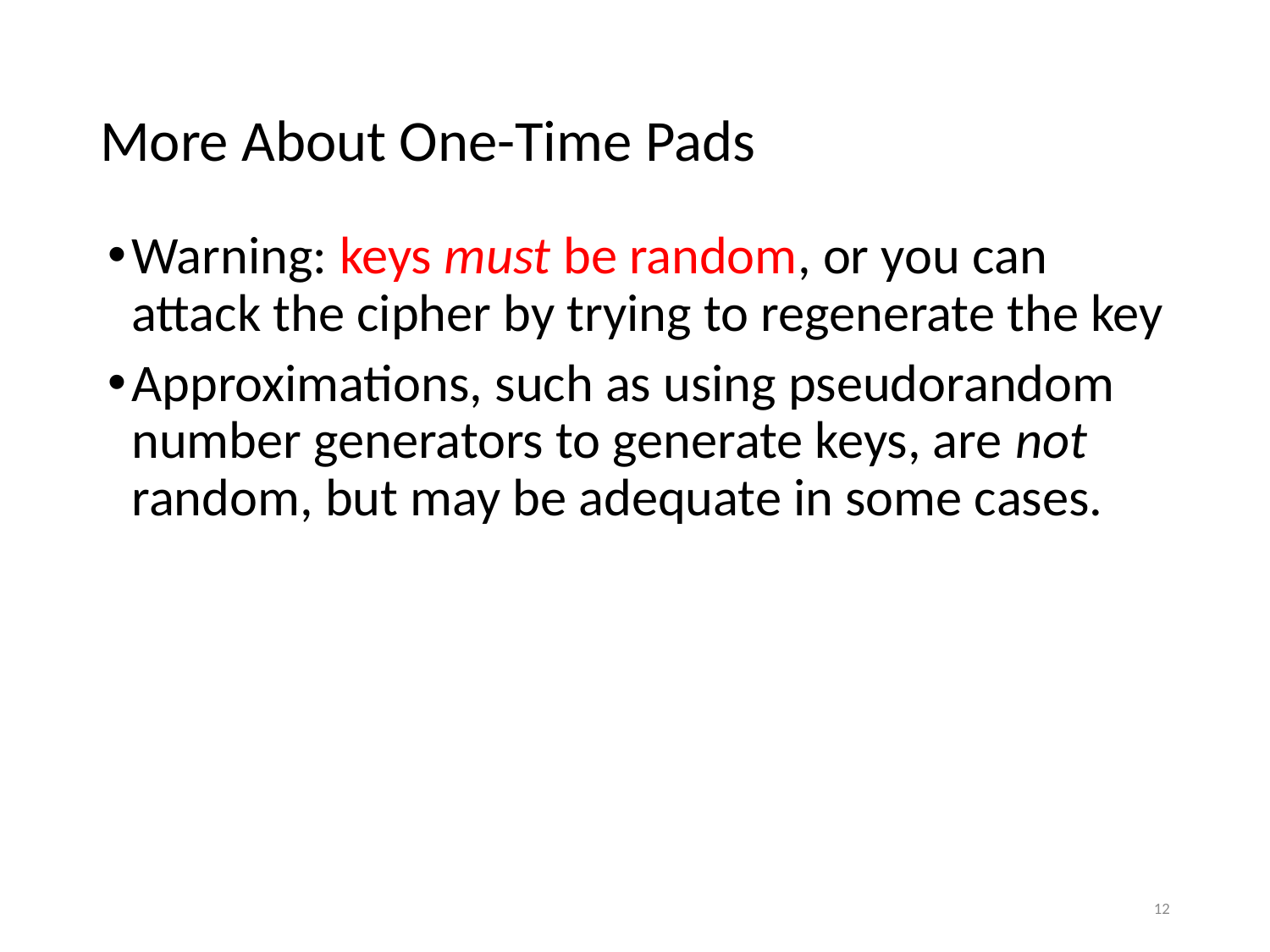

# More About One-Time Pads
Warning: keys must be random, or you can attack the cipher by trying to regenerate the key
Approximations, such as using pseudorandom number generators to generate keys, are not random, but may be adequate in some cases.
12